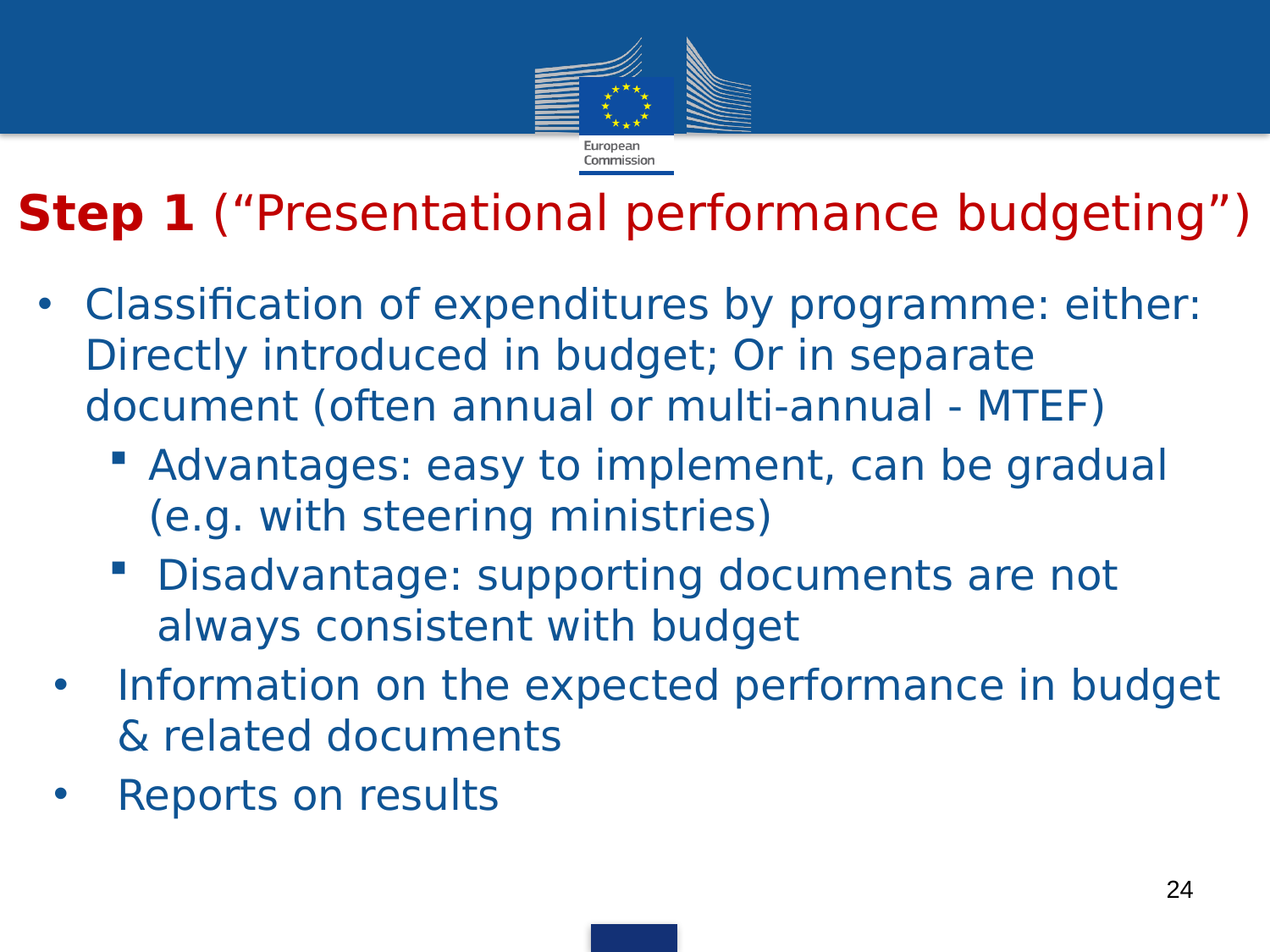

# Step 1 (“Presentational performance budgeting”)
Classification of expenditures by programme: either: Directly introduced in budget; Or in separate document (often annual or multi-annual - MTEF)
Advantages: easy to implement, can be gradual (e.g. with steering ministries)
Disadvantage: supporting documents are not always consistent with budget
Information on the expected performance in budget & related documents
Reports on results
24